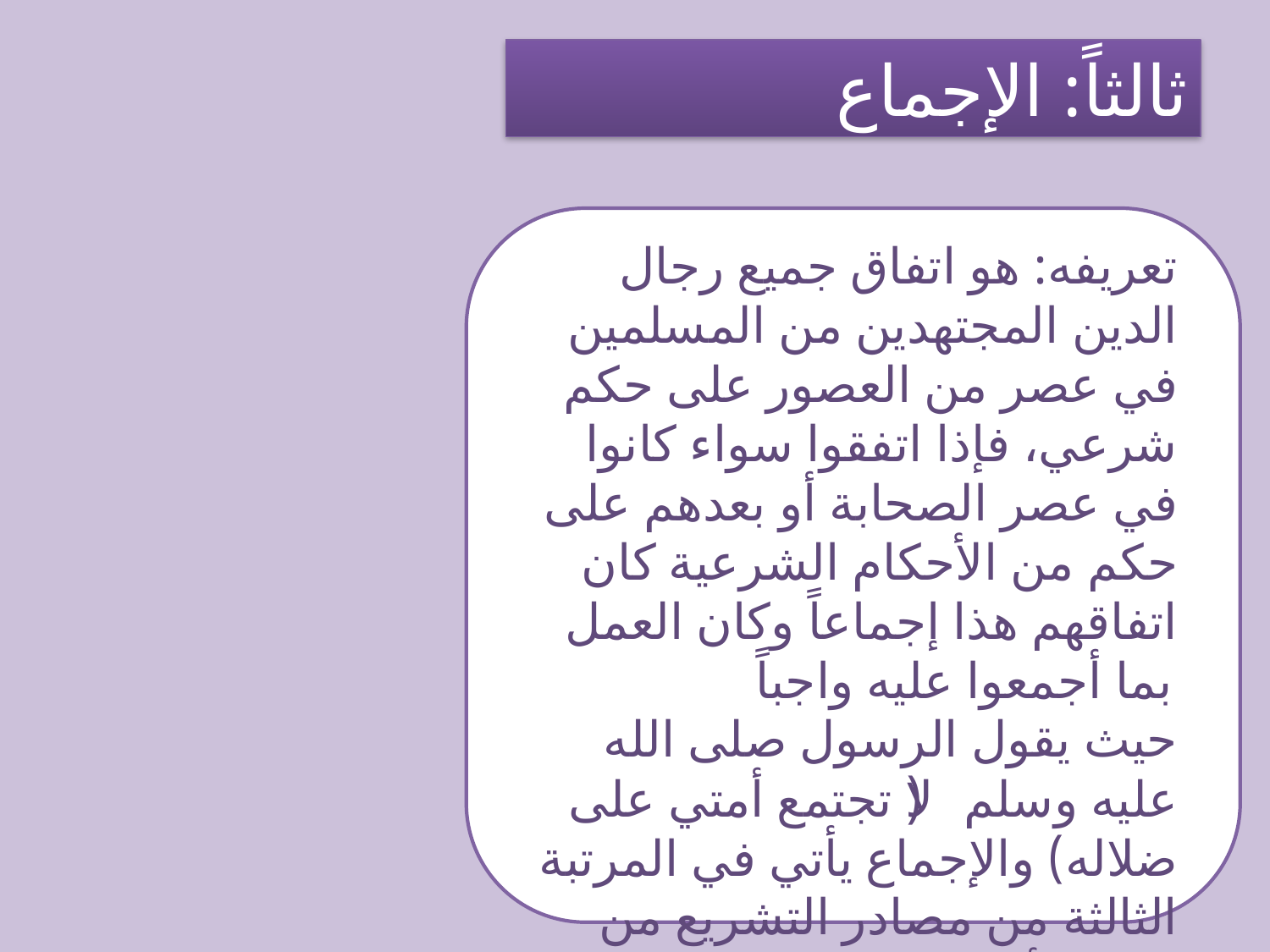

ثالثاً: الإجماع

تعريفه: هو اتفاق جميع رجال الدين المجتهدين من المسلمين في عصر من العصور على حكم شرعي، فإذا اتفقوا سواء كانوا في عصر الصحابة أو بعدهم على حكم من الأحكام الشرعية كان اتفاقهم هذا إجماعاً وكان العمل بما أجمعوا عليه واجباً
حيث يقول الرسول صلى الله عليه وسلم (لا تجتمع أمتي على ضلاله) والإجماع يأتي في المرتبة الثالثة من مصادر التشريع من حيث الأهمية.